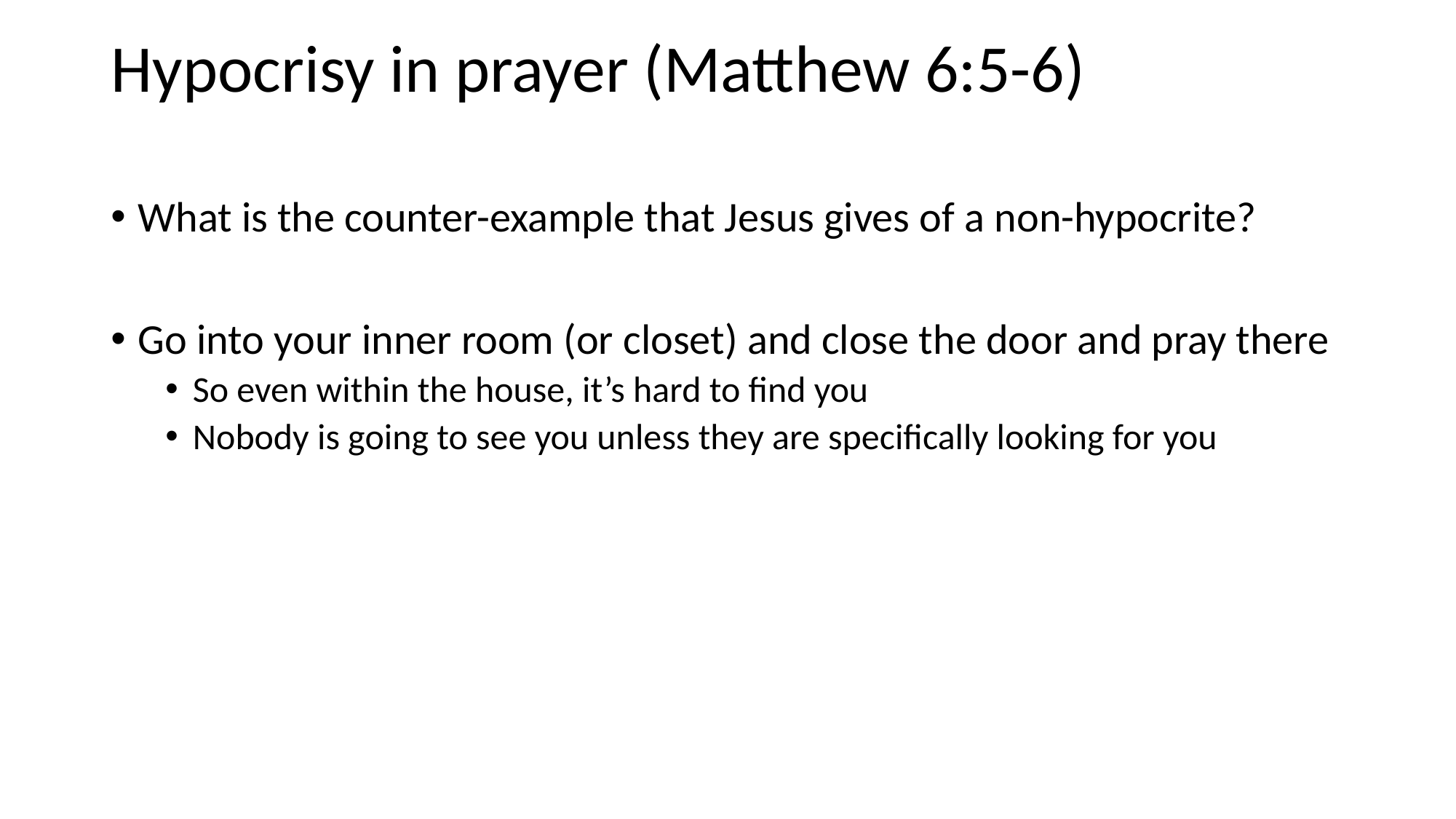

# Hypocrisy in prayer (Matthew 6:5-6)

What is the counter-example that Jesus gives of a non-hypocrite?

Go into your inner room (or closet) and close the door and pray there
So even within the house, it’s hard to find you
Nobody is going to see you unless they are specifically looking for you